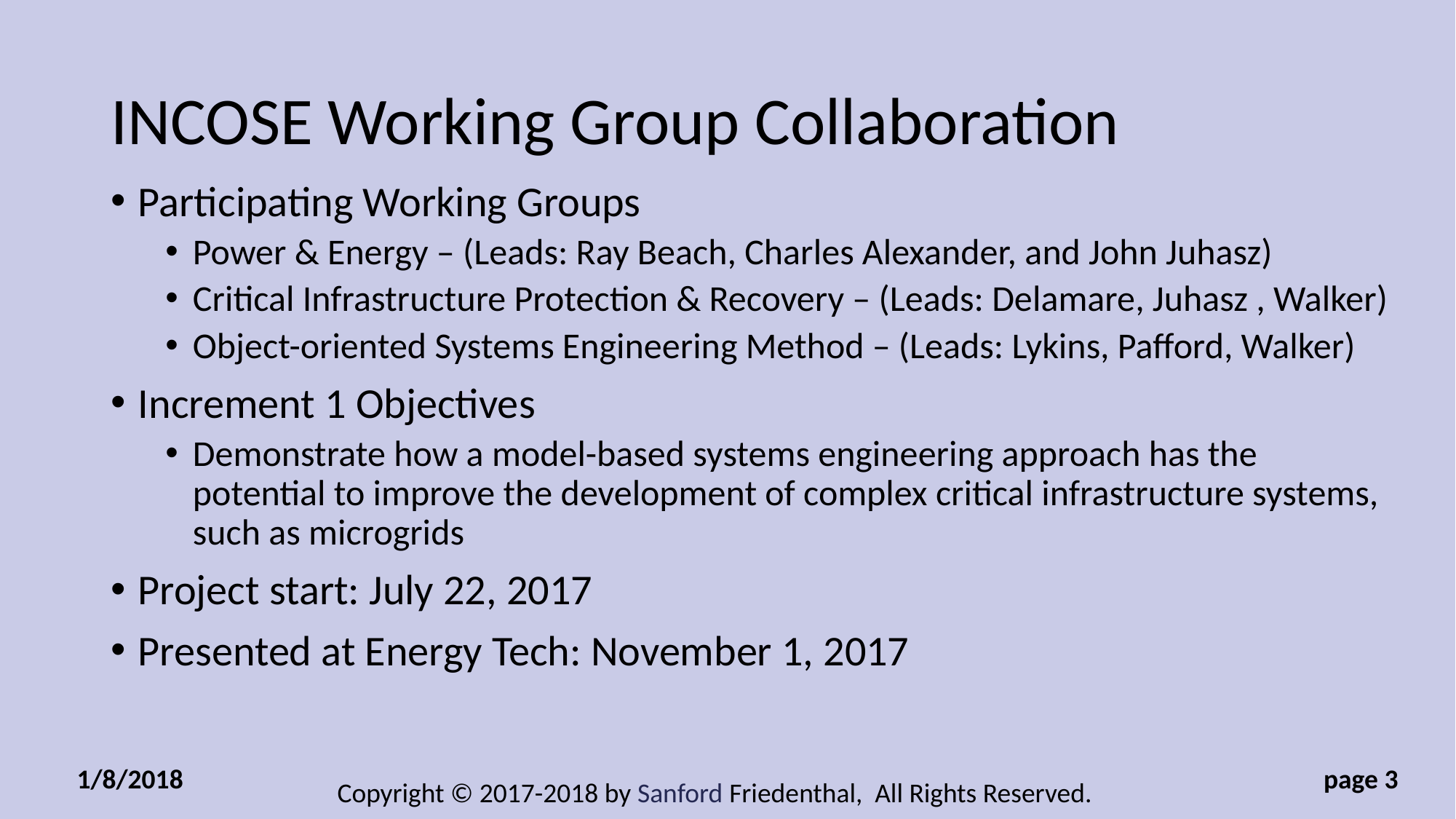

# INCOSE Working Group Collaboration
Participating Working Groups
Power & Energy – (Leads: Ray Beach, Charles Alexander, and John Juhasz)
Critical Infrastructure Protection & Recovery – (Leads: Delamare, Juhasz , Walker)
Object-oriented Systems Engineering Method – (Leads: Lykins, Pafford, Walker)
Increment 1 Objectives
Demonstrate how a model-based systems engineering approach has the potential to improve the development of complex critical infrastructure systems, such as microgrids
Project start: July 22, 2017
Presented at Energy Tech: November 1, 2017
1/8/2018
 page 3
Copyright © 2017-2018 by Sanford Friedenthal,  All Rights Reserved.